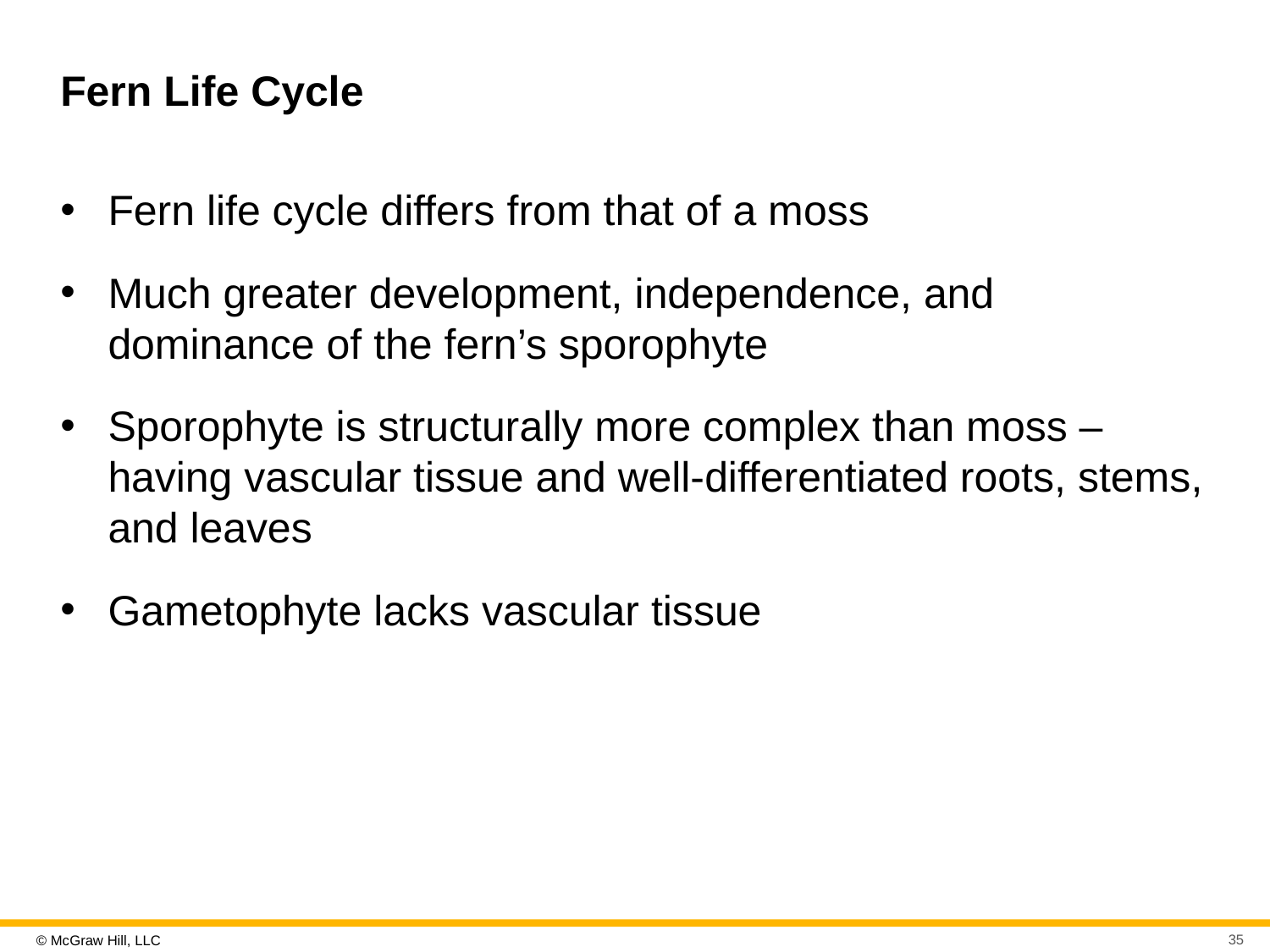

# Fern Life Cycle
Fern life cycle differs from that of a moss
Much greater development, independence, and dominance of the fern’s sporophyte
Sporophyte is structurally more complex than moss – having vascular tissue and well-differentiated roots, stems, and leaves
Gametophyte lacks vascular tissue
35